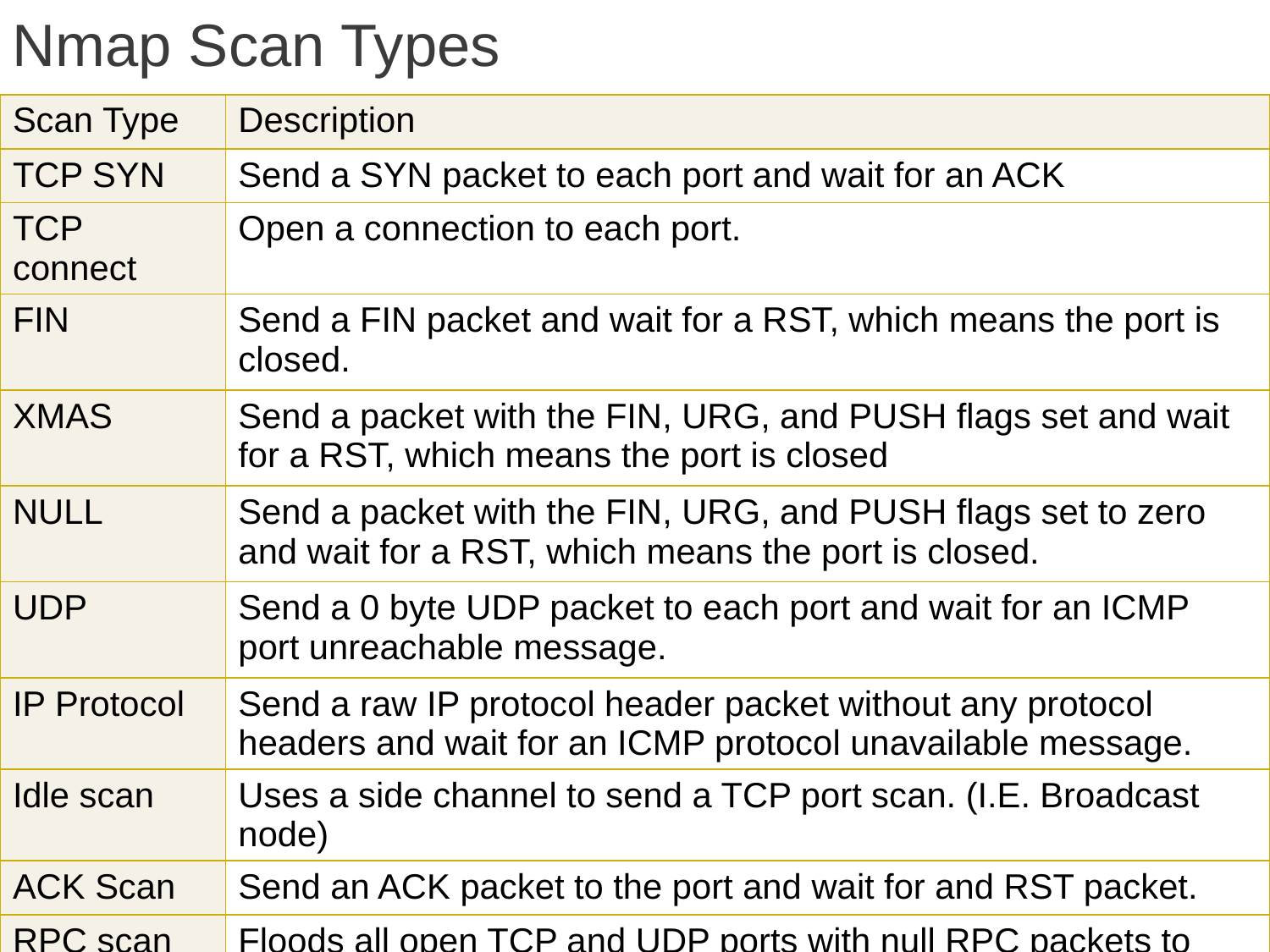

Nmap Scan Types
| Scan Type | Description |
| --- | --- |
| TCP SYN | Send a SYN packet to each port and wait for an ACK |
| TCP connect | Open a connection to each port. |
| FIN | Send a FIN packet and wait for a RST, which means the port is closed. |
| XMAS | Send a packet with the FIN, URG, and PUSH flags set and wait for a RST, which means the port is closed |
| NULL | Send a packet with the FIN, URG, and PUSH flags set to zero and wait for a RST, which means the port is closed. |
| UDP | Send a 0 byte UDP packet to each port and wait for an ICMP port unreachable message. |
| IP Protocol | Send a raw IP protocol header packet without any protocol headers and wait for an ICMP protocol unavailable message. |
| Idle scan | Uses a side channel to send a TCP port scan. (I.E. Broadcast node) |
| ACK Scan | Send an ACK packet to the port and wait for and RST packet. |
| RPC scan | Floods all open TCP and UDP ports with null RPC packets to determine if it is an RPC port. |